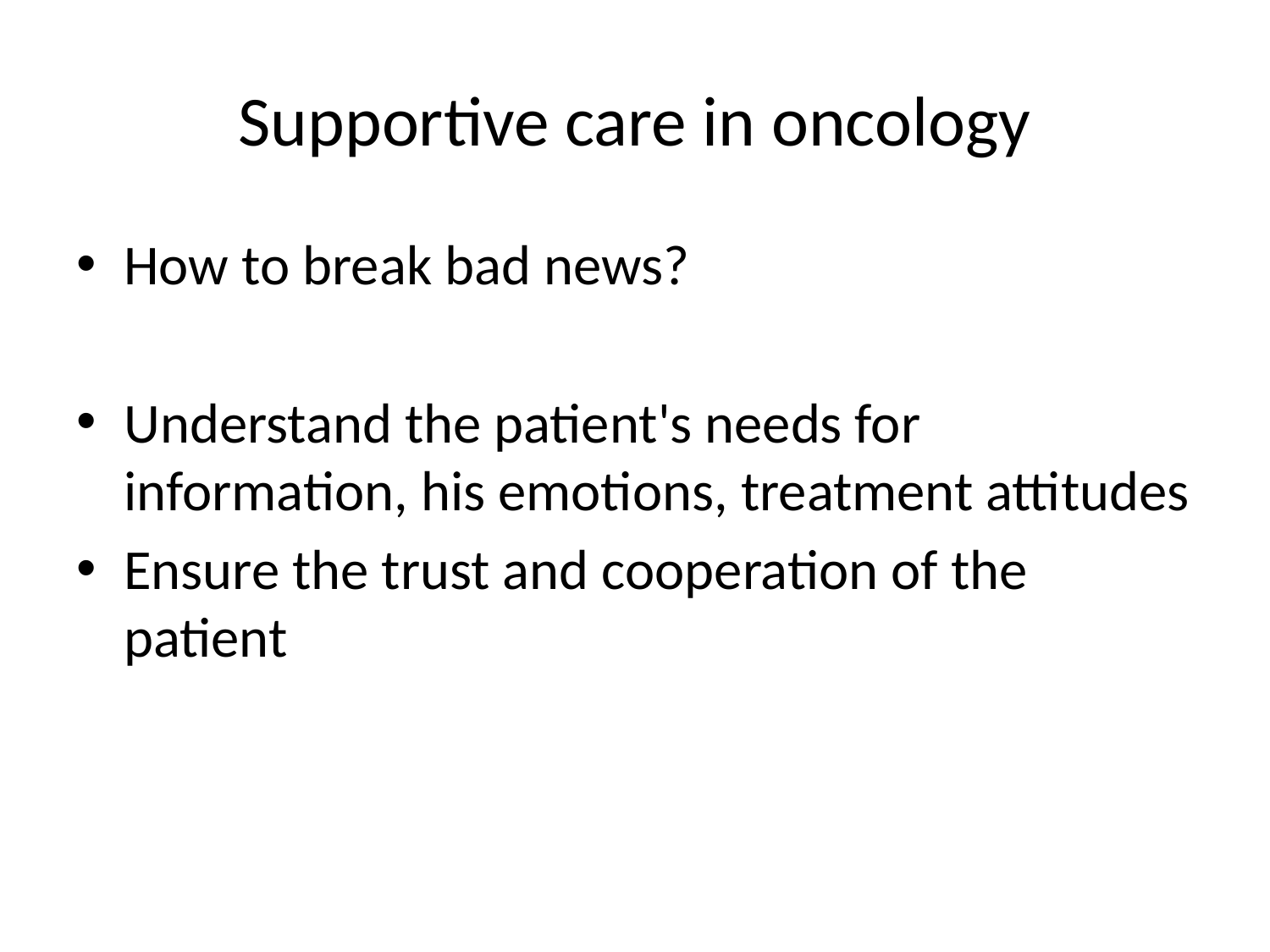

# Supportive care in oncology
How to break bad news?

Understand the patient's needs for information, his emotions, treatment attitudes
Ensure the trust and cooperation of the patient